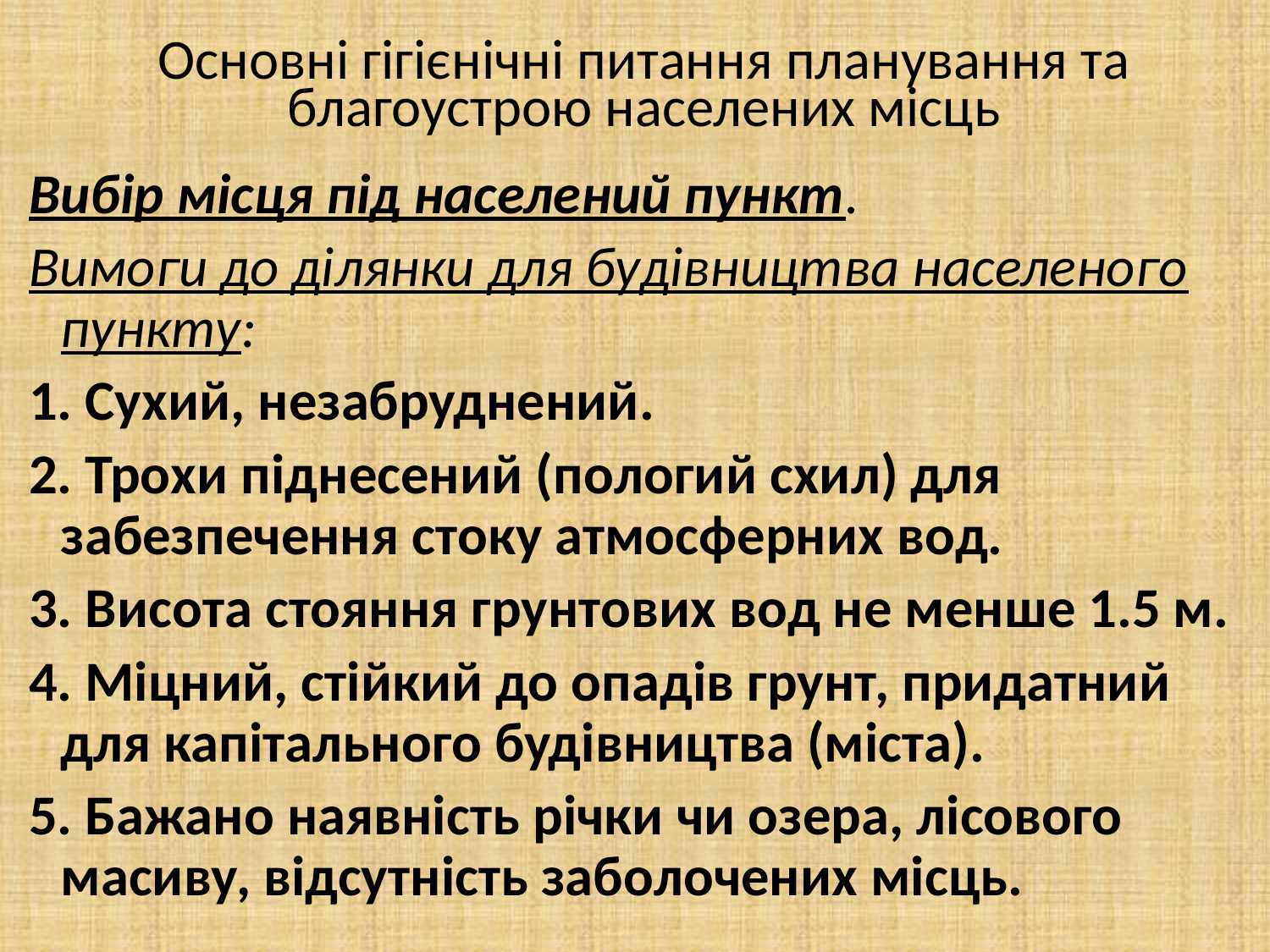

Основні гігієнічні питання планування та благоустрою населених місць
Вибір місця під населений пункт.
Вимоги до ділянки для будівництва населеного пункту:
1. Сухий, незабруднений.
2. Трохи піднесений (пологий схил) для забезпечення стоку атмосферних вод.
3. Висота стояння грунтових вод не менше 1.5 м.
4. Міцний, стійкий до опадів грунт, придатний для капітального будівництва (міста).
5. Бажано наявність річки чи озера, лісового масиву, відсутність заболочених місць.